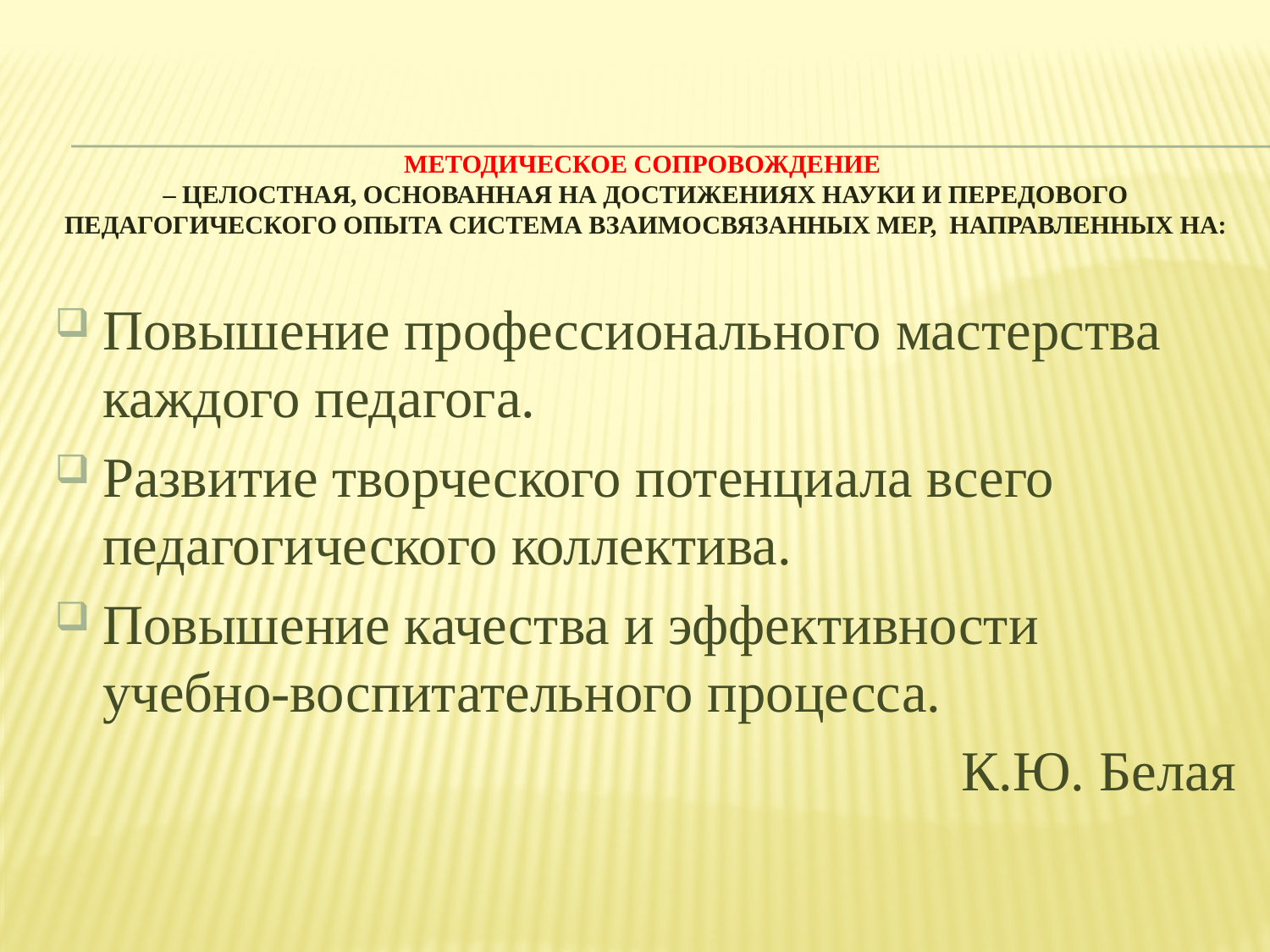

# Методическое сопровождение – целостная, основанная на достижениях науки и передового педагогического опыта система взаимосвязанных мер,  направленных на:
Повышение профессионального мастерства каждого педагога.
Развитие творческого потенциала всего педагогического коллектива.
Повышение качества и эффективности учебно-воспитательного процесса.
К.Ю. Белая